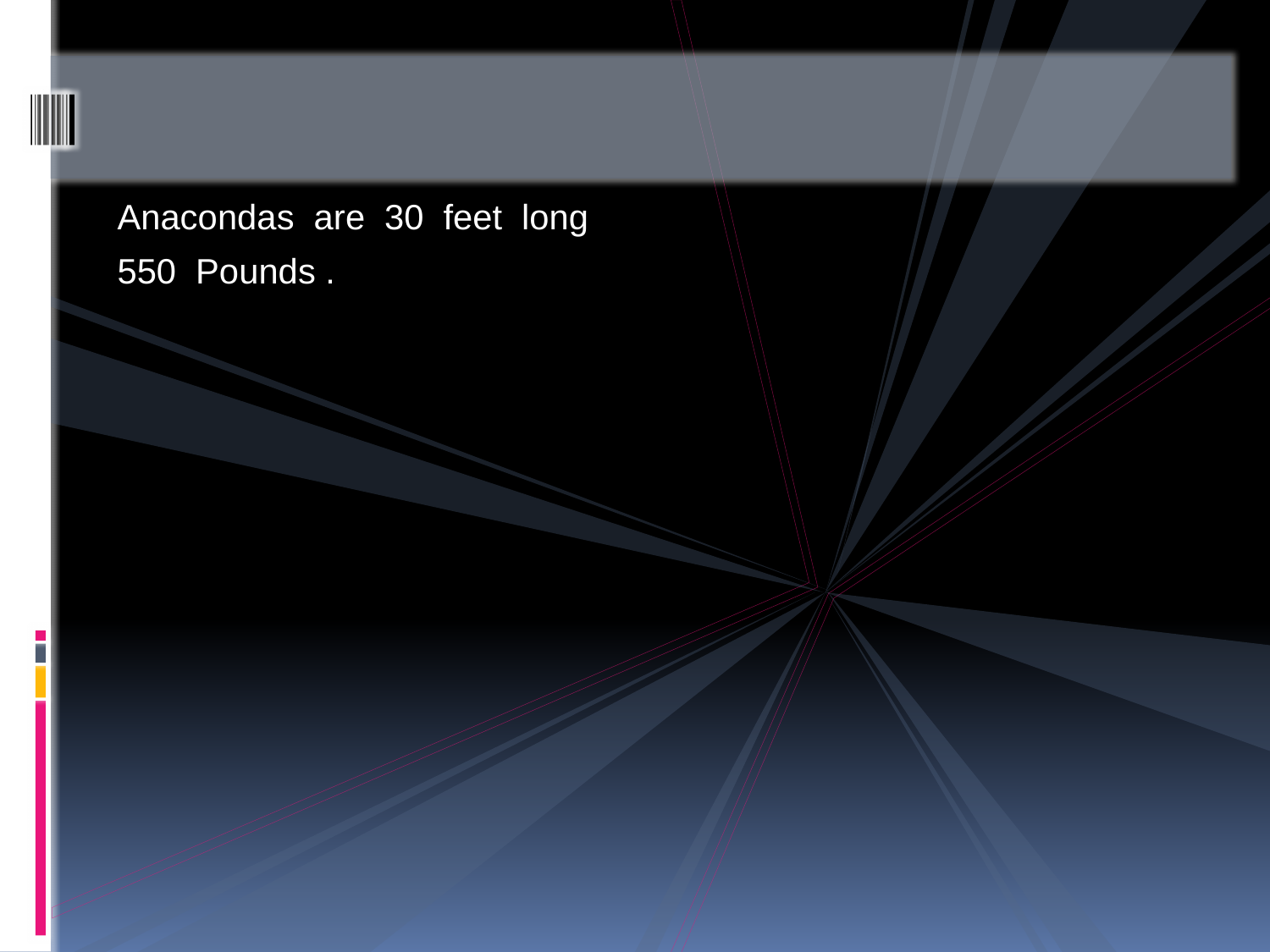

#
Anacondas  are  30  feet  long
550  Pounds .